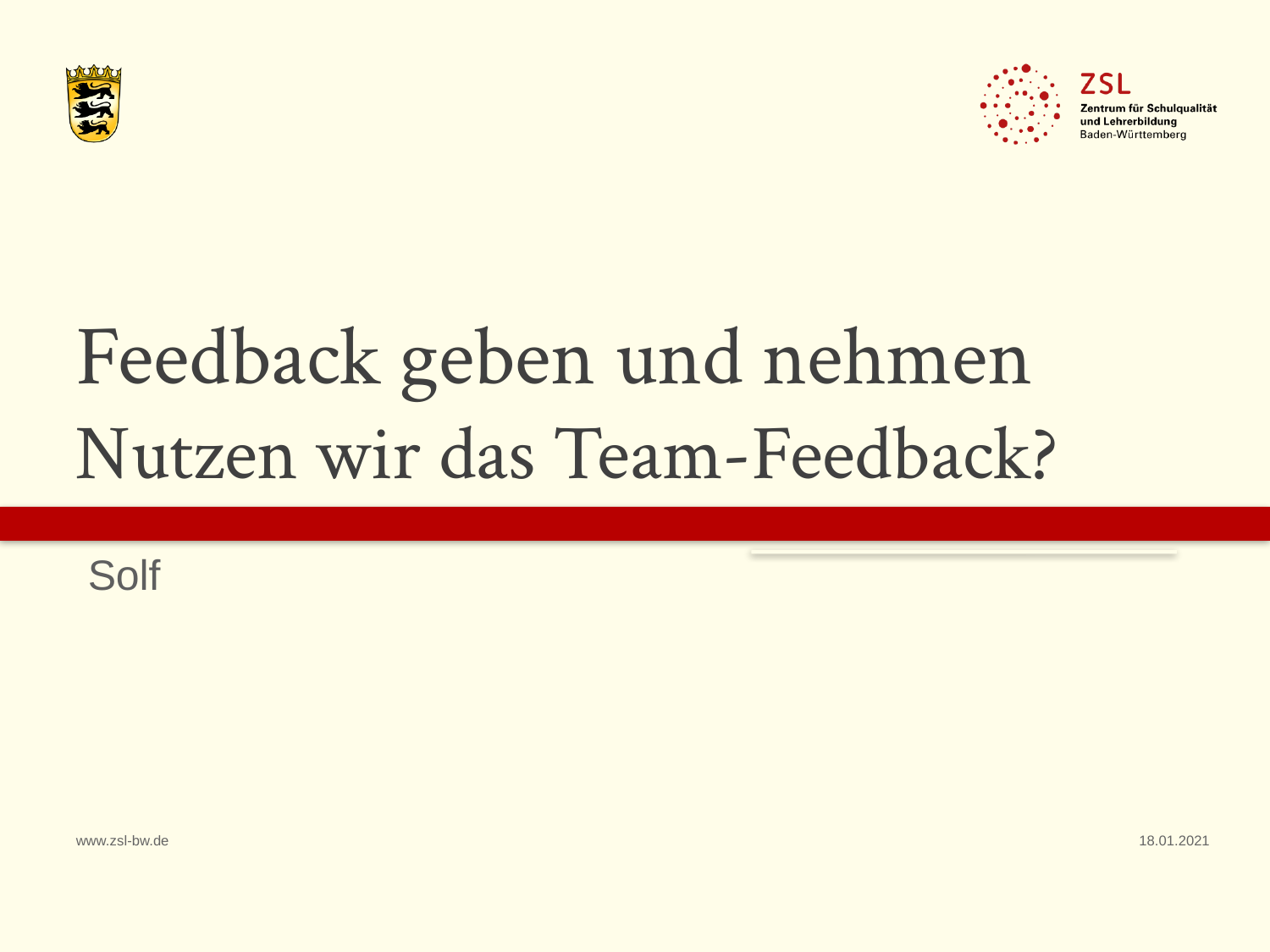

# Feedback geben und nehmen Nutzen wir das Team-Feedback?
Solf

www.zsl-bw.de
18.01.2021